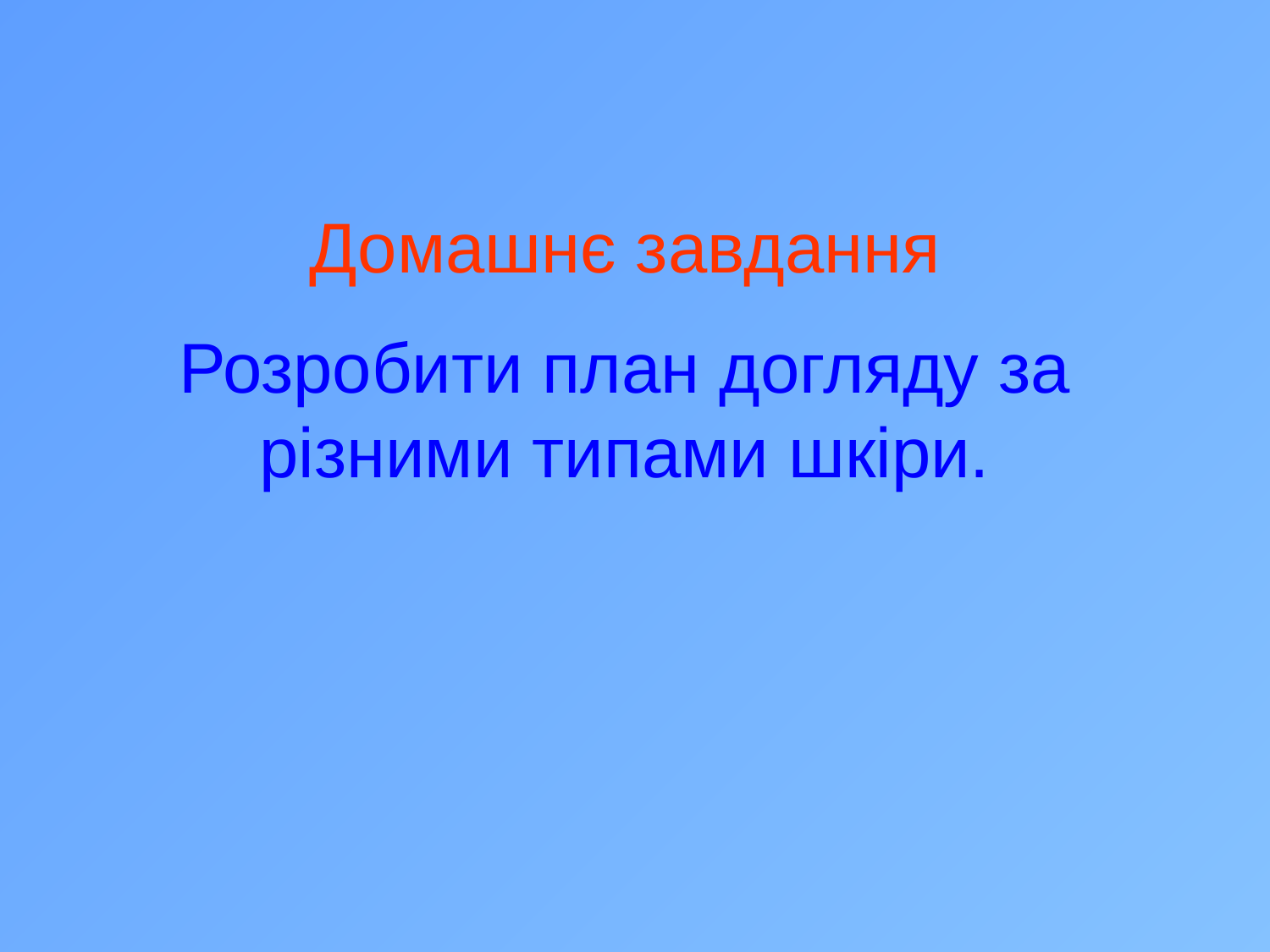

Домашнє завдання
Розробити план догляду за різними типами шкіри.